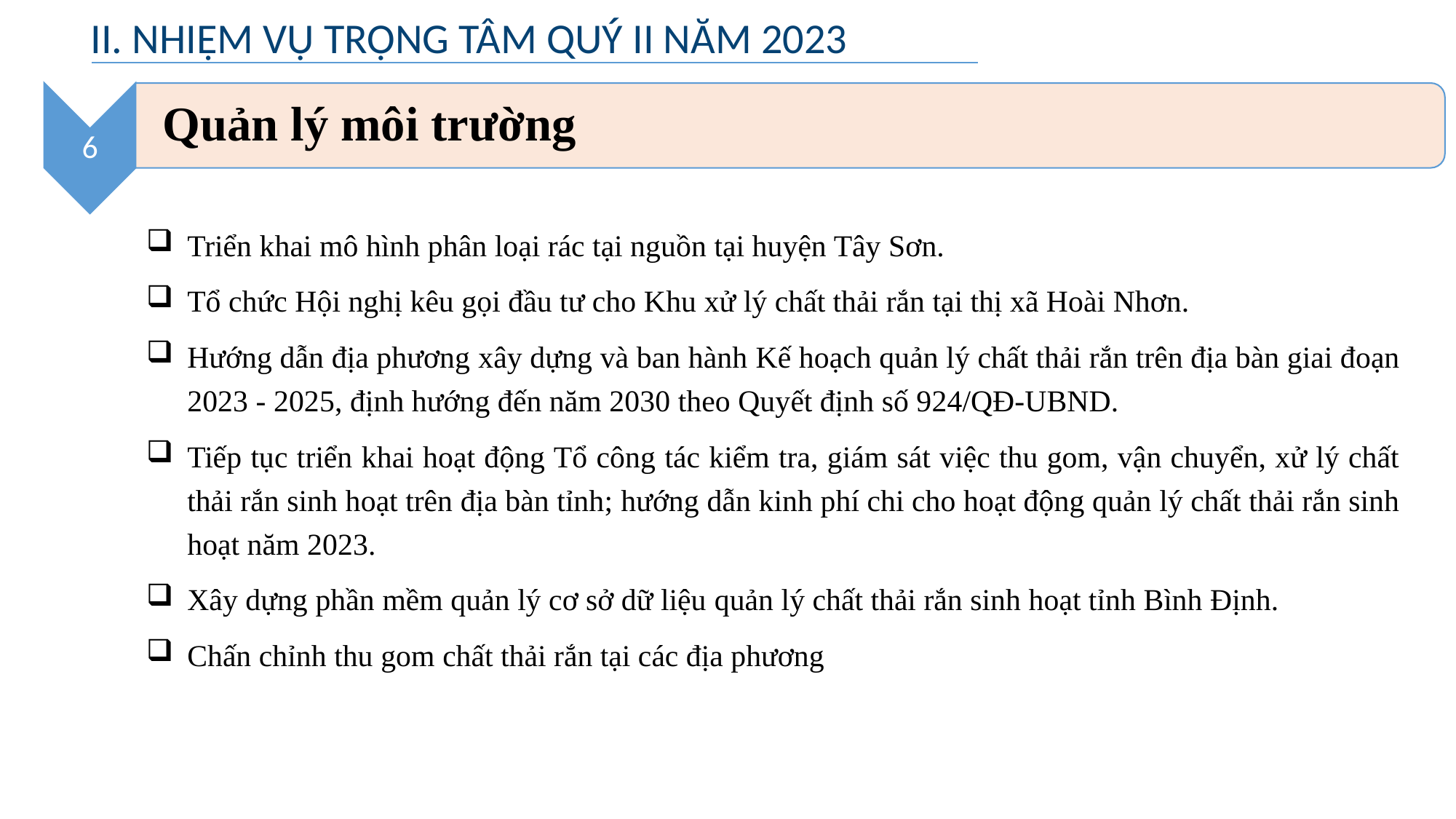

II. NHIỆM VỤ TRỌNG TÂM QUÝ II NĂM 2023

6
Quản lý môi trường
Triển khai mô hình phân loại rác tại nguồn tại huyện Tây Sơn.
Tổ chức Hội nghị kêu gọi đầu tư cho Khu xử lý chất thải rắn tại thị xã Hoài Nhơn.
Hướng dẫn địa phương xây dựng và ban hành Kế hoạch quản lý chất thải rắn trên địa bàn giai đoạn 2023 - 2025, định hướng đến năm 2030 theo Quyết định số 924/QĐ-UBND.
Tiếp tục triển khai hoạt động Tổ công tác kiểm tra, giám sát việc thu gom, vận chuyển, xử lý chất thải rắn sinh hoạt trên địa bàn tỉnh; hướng dẫn kinh phí chi cho hoạt động quản lý chất thải rắn sinh hoạt năm 2023.
Xây dựng phần mềm quản lý cơ sở dữ liệu quản lý chất thải rắn sinh hoạt tỉnh Bình Định.
Chấn chỉnh thu gom chất thải rắn tại các địa phương